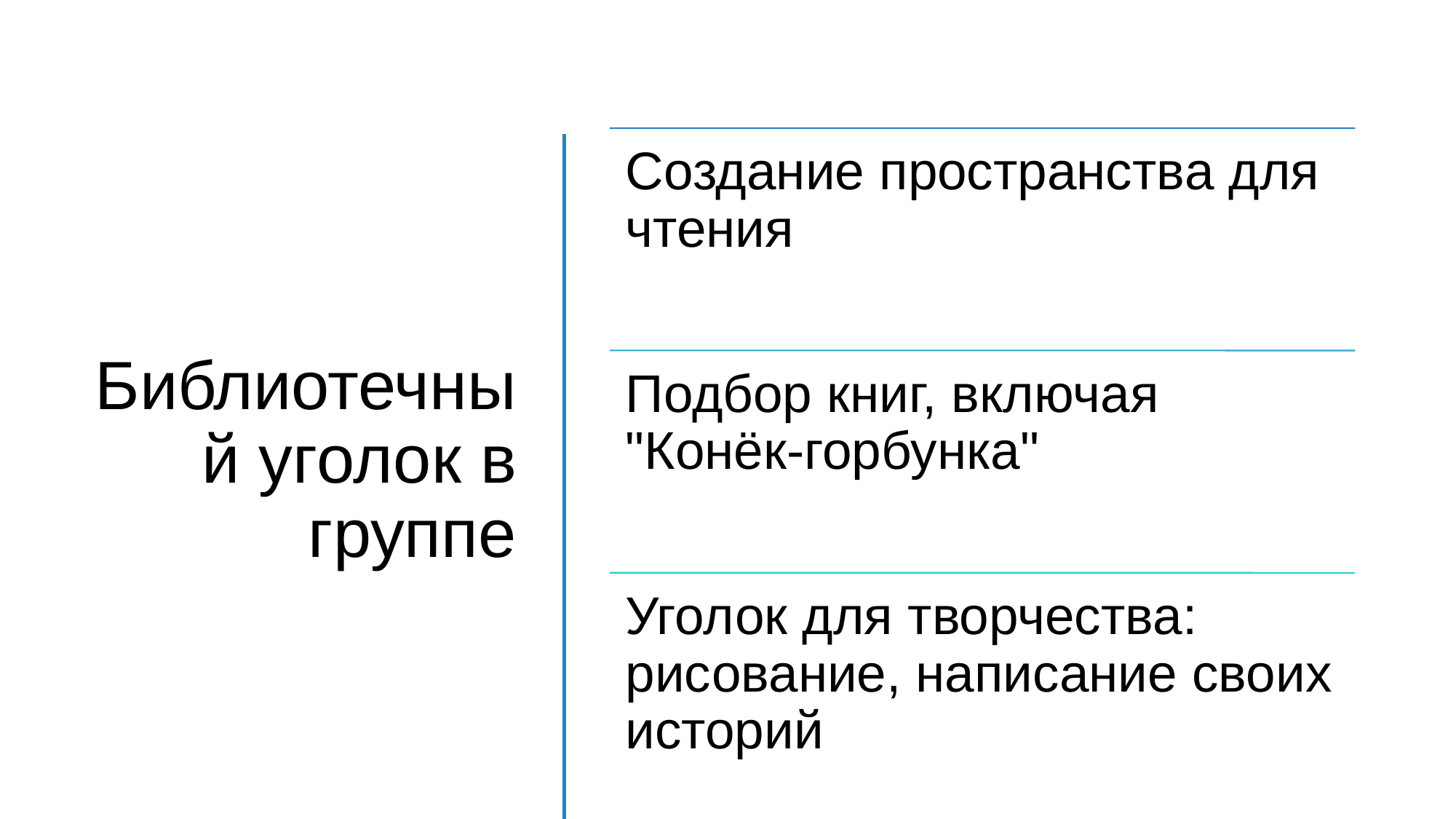

# Библиотечный уголок в группе
Создание пространства для чтения
Подбор книг, включая "Конёк-горбунка"
Уголок для творчества: рисование, написание своих историй